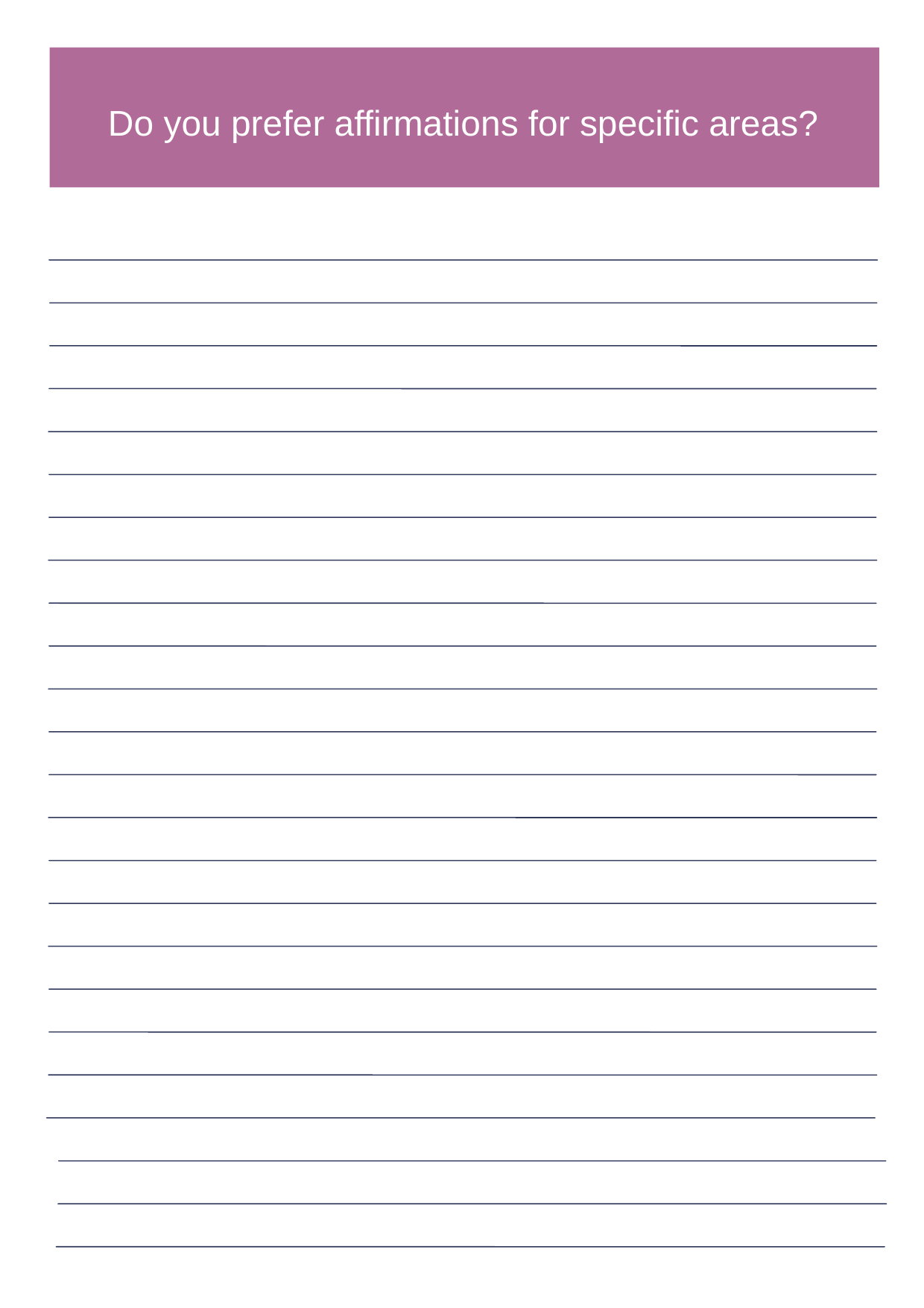

Do you prefer affirmations for specific areas?